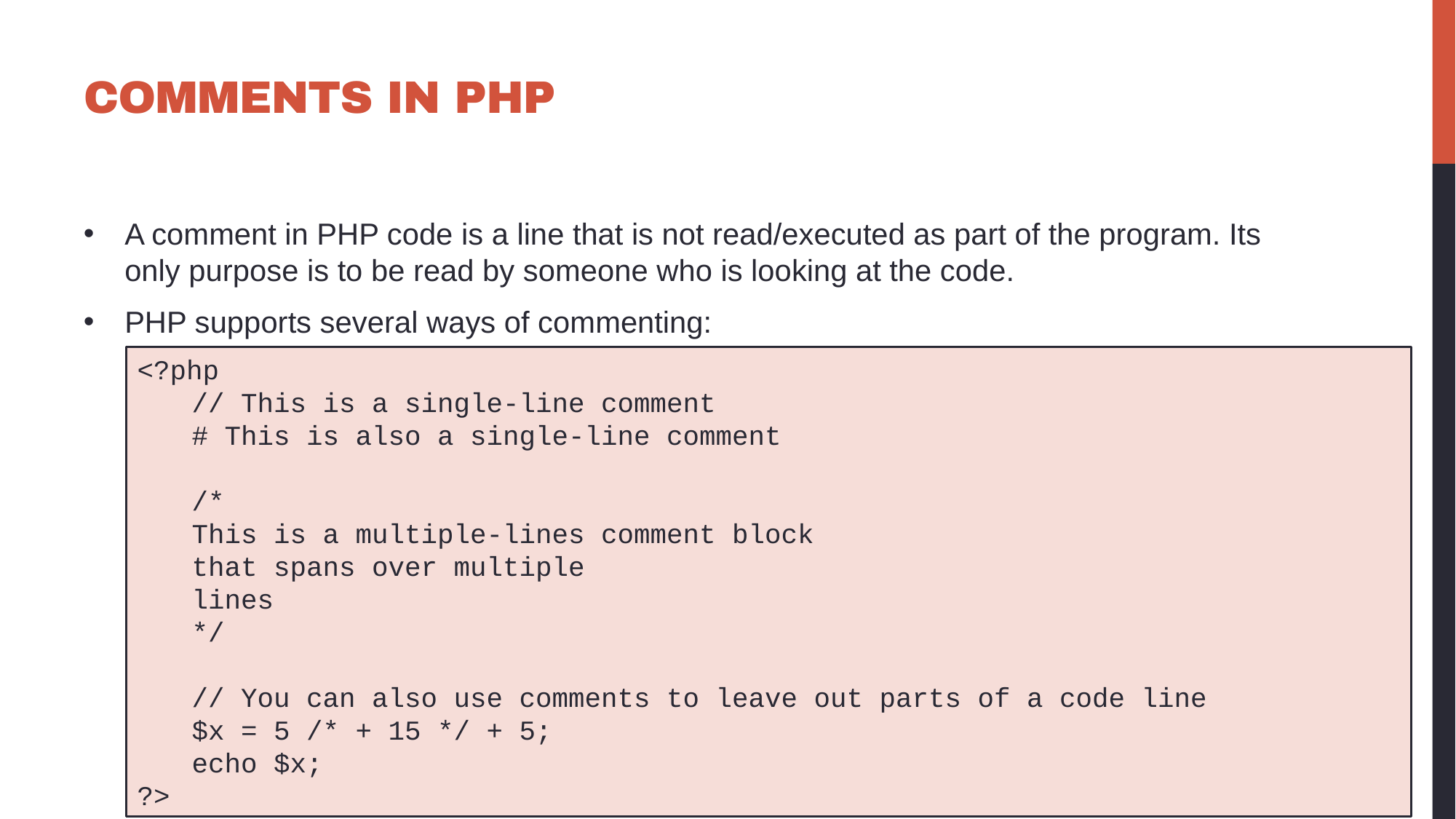

# Comments in PHP
A comment in PHP code is a line that is not read/executed as part of the program. Its only purpose is to be read by someone who is looking at the code.
PHP supports several ways of commenting:
<?php
// This is a single-line comment
# This is also a single-line comment

/*
This is a multiple-lines comment block
that spans over multiple
lines
*/

// You can also use comments to leave out parts of a code line
$x = 5 /* + 15 */ + 5;
echo $x;
?>